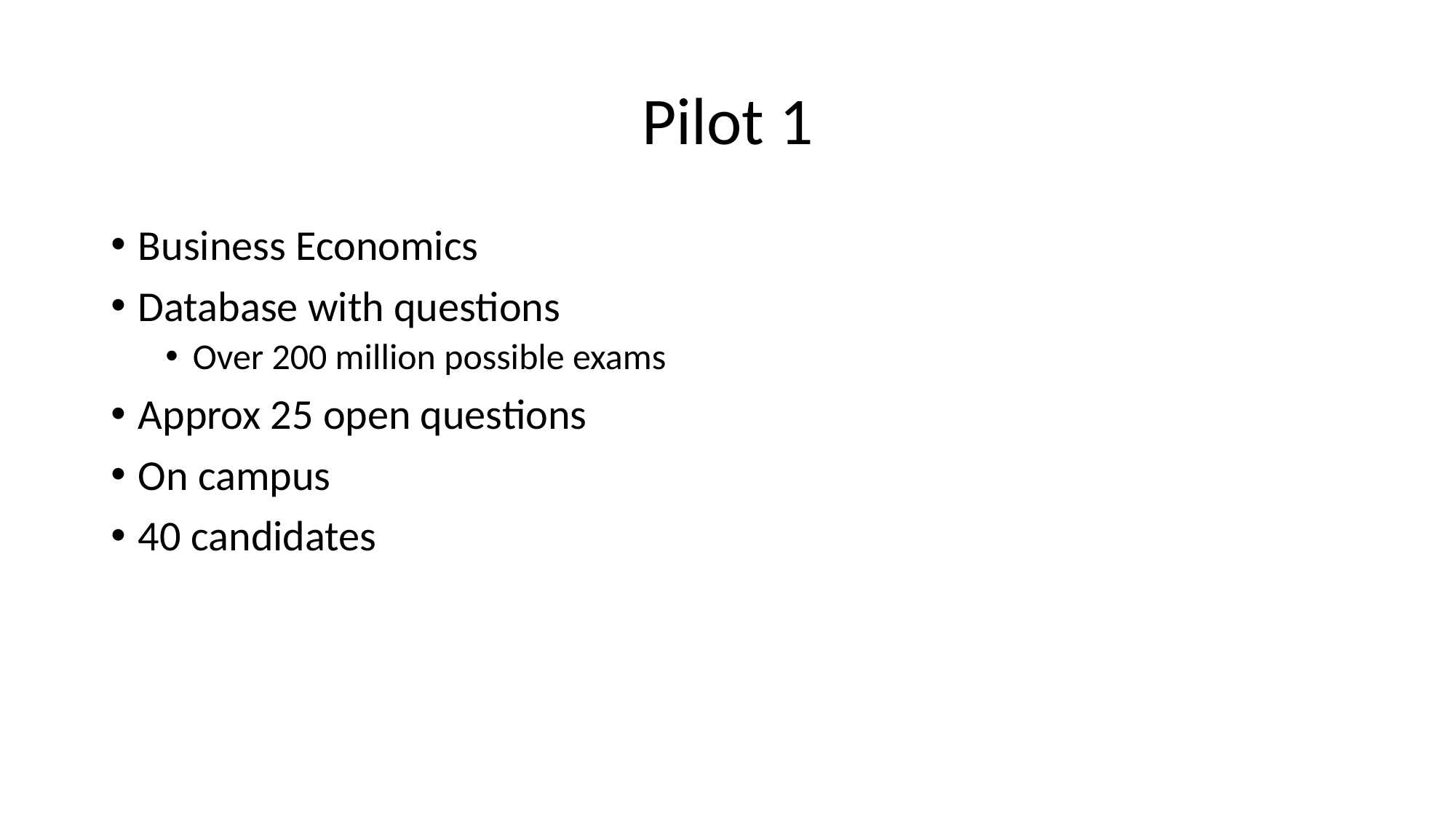

# Pilot 1
Business Economics
Database with questions
Over 200 million possible exams
Approx 25 open questions
On campus
40 candidates